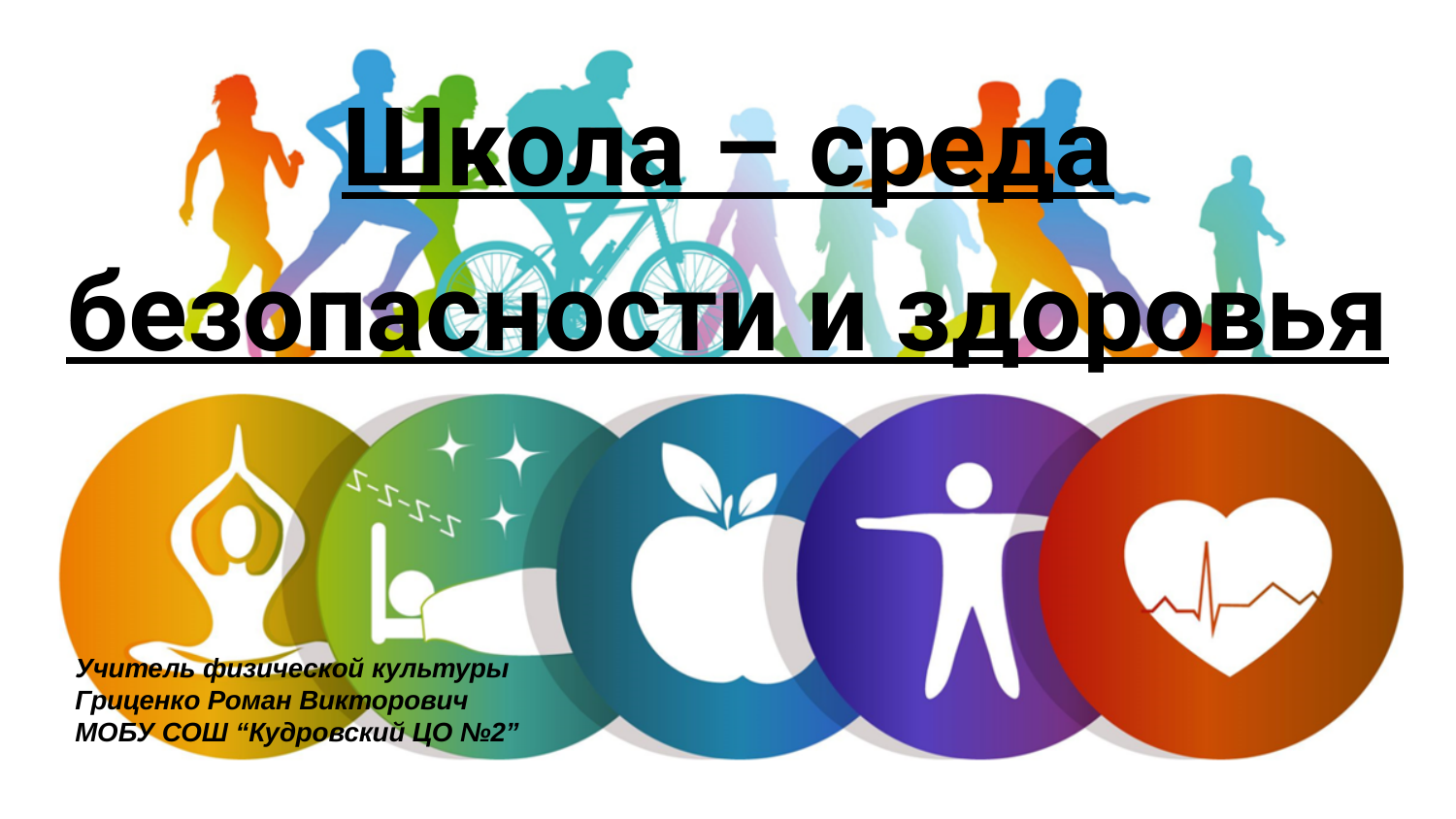

# Школа – среда безопасности и здоровья
Учитель физической культуры
Гриценко Роман Викторович
МОБУ СОШ “Кудровский ЦО №2”